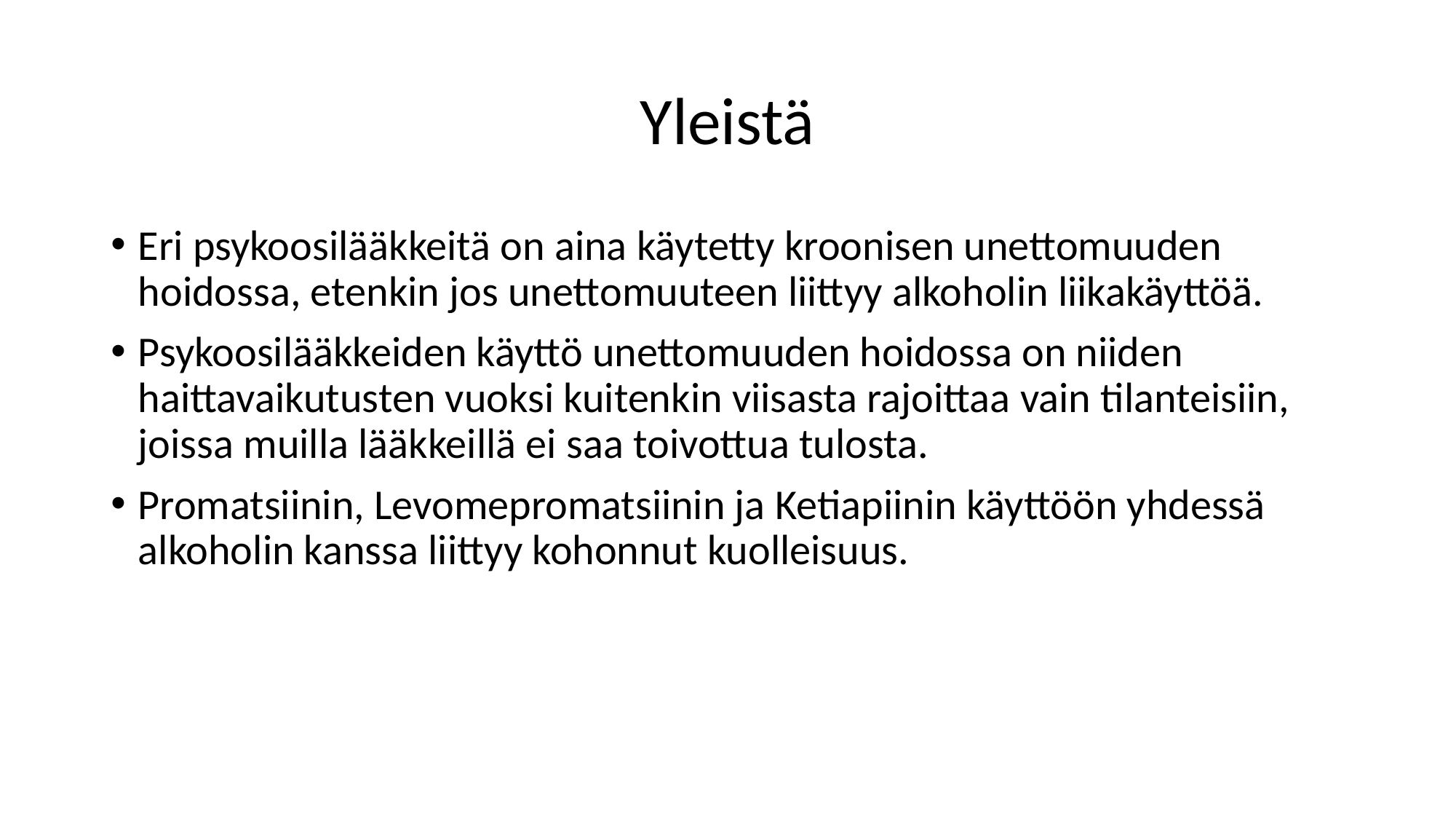

# Yleistä
Eri psykoosilääkkeitä on aina käytetty kroonisen unettomuuden hoidossa, etenkin jos unettomuuteen liittyy alkoholin liikakäyttöä.
Psykoosilääkkeiden käyttö unettomuuden hoidossa on niiden haittavaikutusten vuoksi kuitenkin viisasta rajoittaa vain tilanteisiin, joissa muilla lääkkeillä ei saa toivottua tulosta.
Promatsiinin, Levomepromatsiinin ja Ketiapiinin käyttöön yhdessä alkoholin kanssa liittyy kohonnut kuolleisuus.